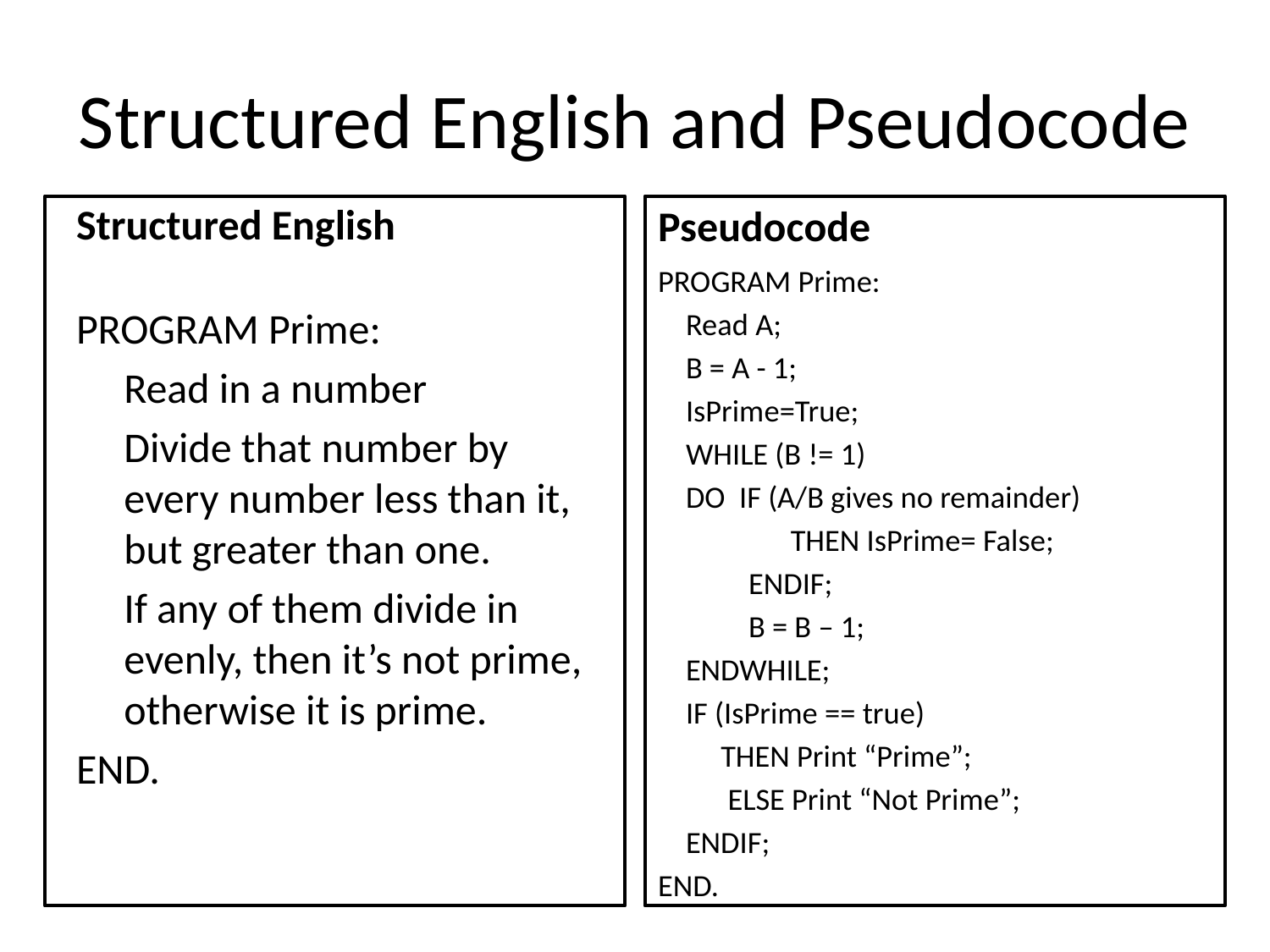

# Structured English and Pseudocode
Structured English
Pseudocode

PROGRAM Prime:
    Read A;
    B = A - 1;
    IsPrime=True;
    WHILE (B != 1)
    DO  IF (A/B gives no remainder)
                   THEN IsPrime= False;
             ENDIF;
             B = B – 1;
    ENDWHILE;
    IF (IsPrime == true)
         THEN Print “Prime”;
          ELSE Print “Not Prime”;
    ENDIF;
END.

PROGRAM Prime:
     Read in a number
     Divide that number by every number less than it, but greater than one.
     If any of them divide in evenly, then it’s not prime, otherwise it is prime.
END.